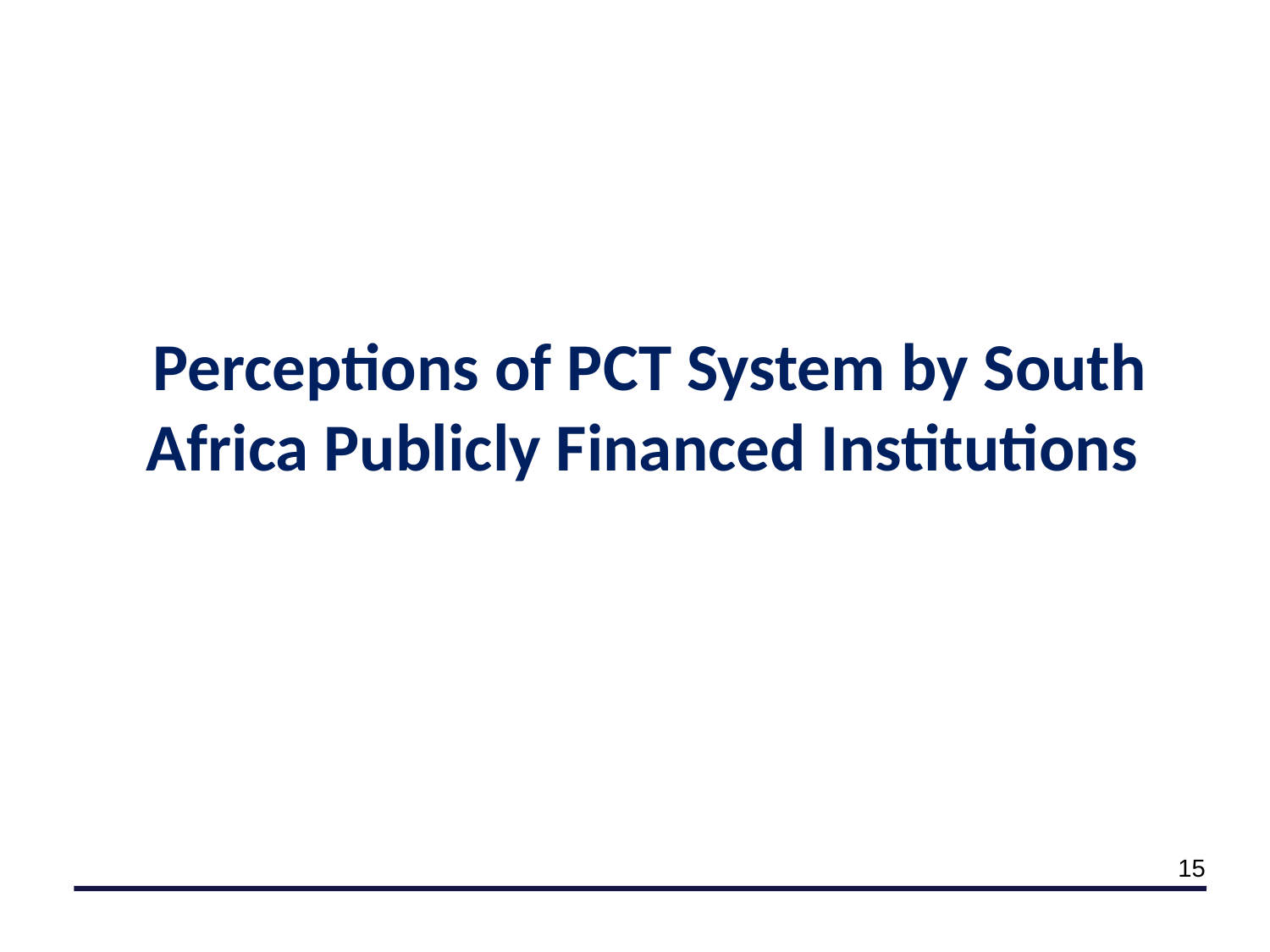

Perceptions of PCT System by South Africa Publicly Financed Institutions